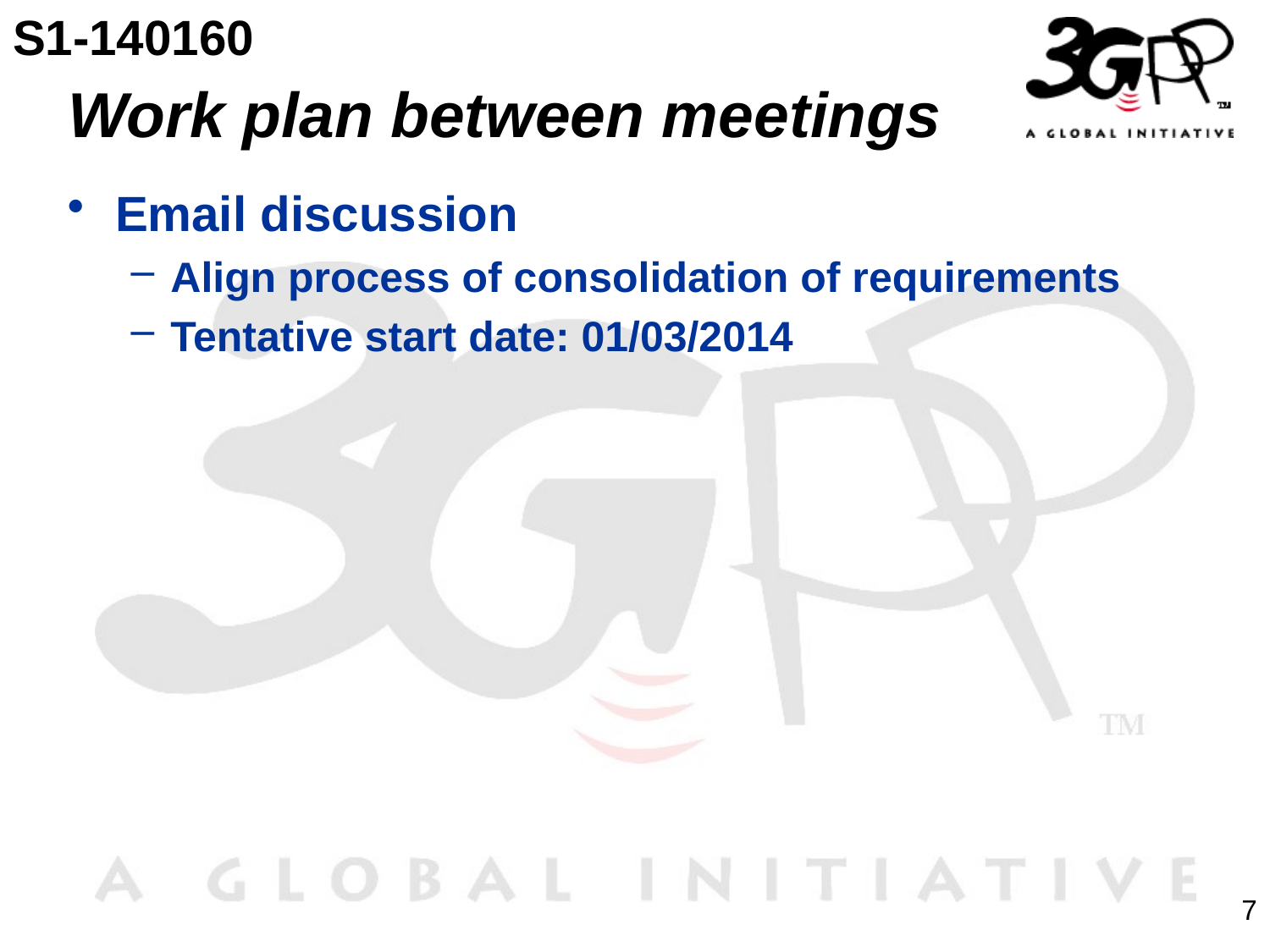

S1-140160
# Work plan between meetings
Email discussion
Align process of consolidation of requirements
Tentative start date: 01/03/2014
7